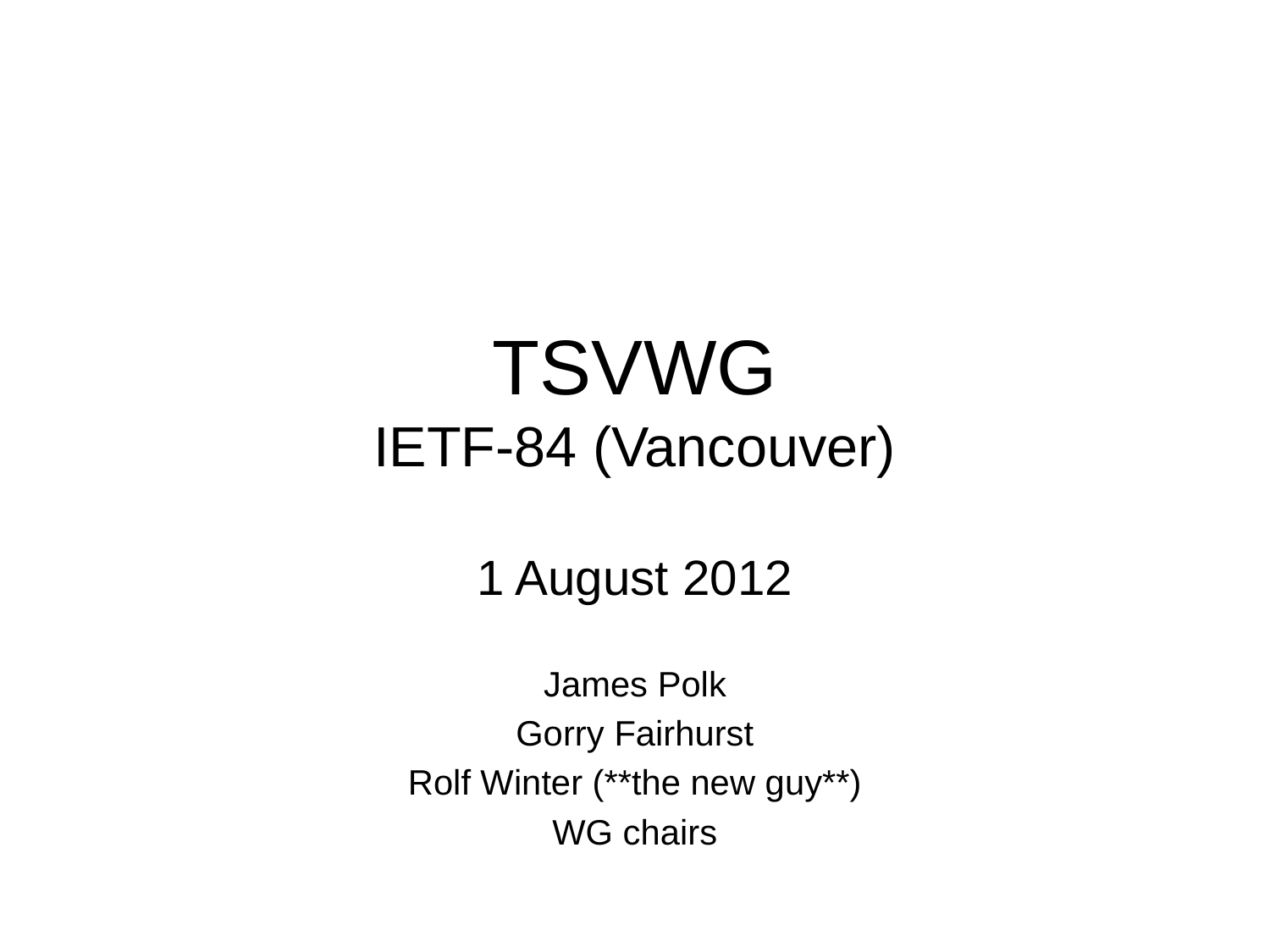

# TSVWG IETF-84 (Vancouver)
1 August 2012

James Polk
Gorry Fairhurst
Rolf Winter (**the new guy**)
WG chairs